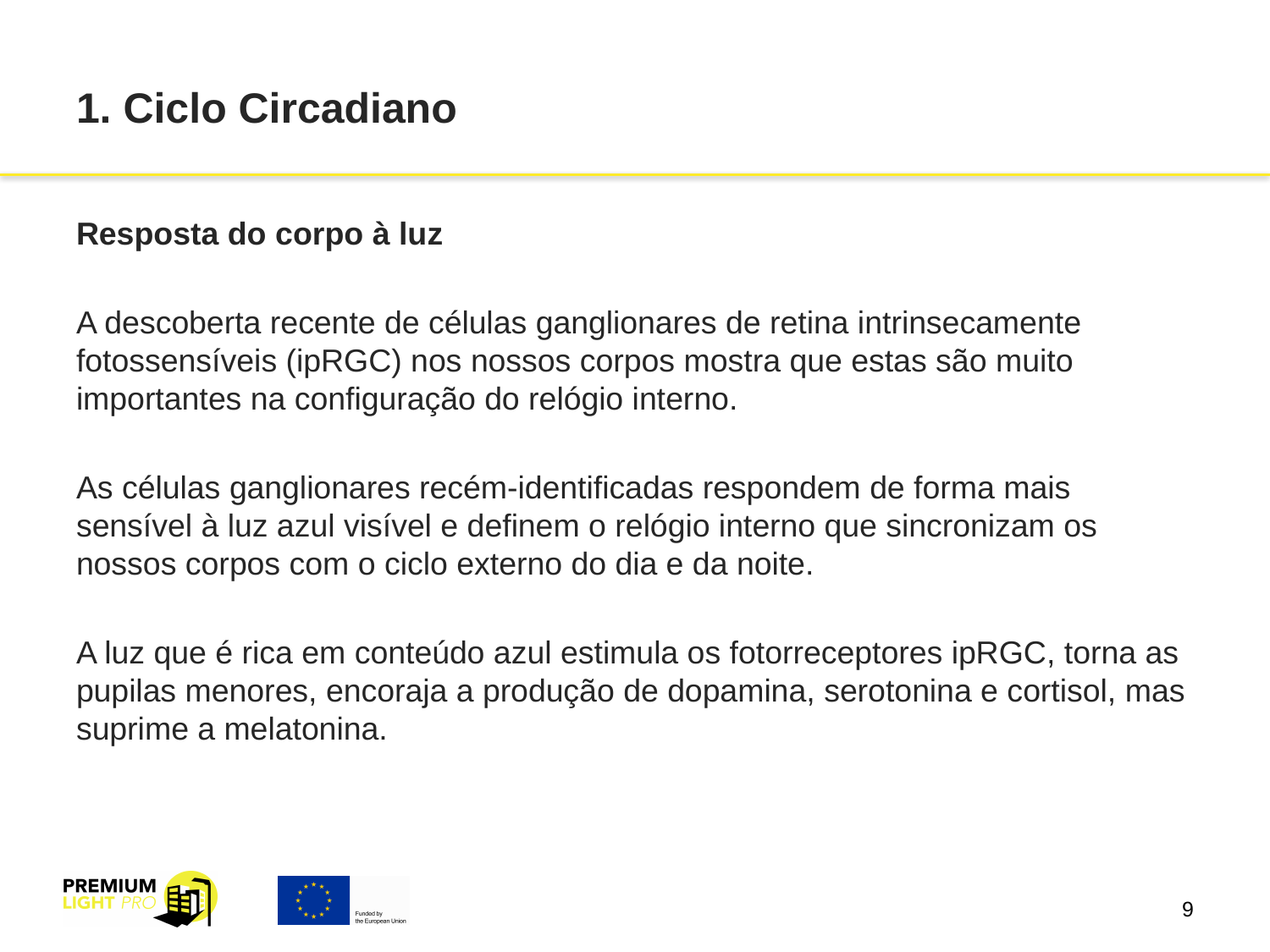

# 1. Ciclo Circadiano
Resposta do corpo à luz

A descoberta recente de células ganglionares de retina intrinsecamente fotossensíveis (ipRGC) nos nossos corpos mostra que estas são muito importantes na configuração do relógio interno.

As células ganglionares recém-identificadas respondem de forma mais sensível à luz azul visível e definem o relógio interno que sincronizam os nossos corpos com o ciclo externo do dia e da noite.

A luz que é rica em conteúdo azul estimula os fotorreceptores ipRGC, torna as pupilas menores, encoraja a produção de dopamina, serotonina e cortisol, mas suprime a melatonina.